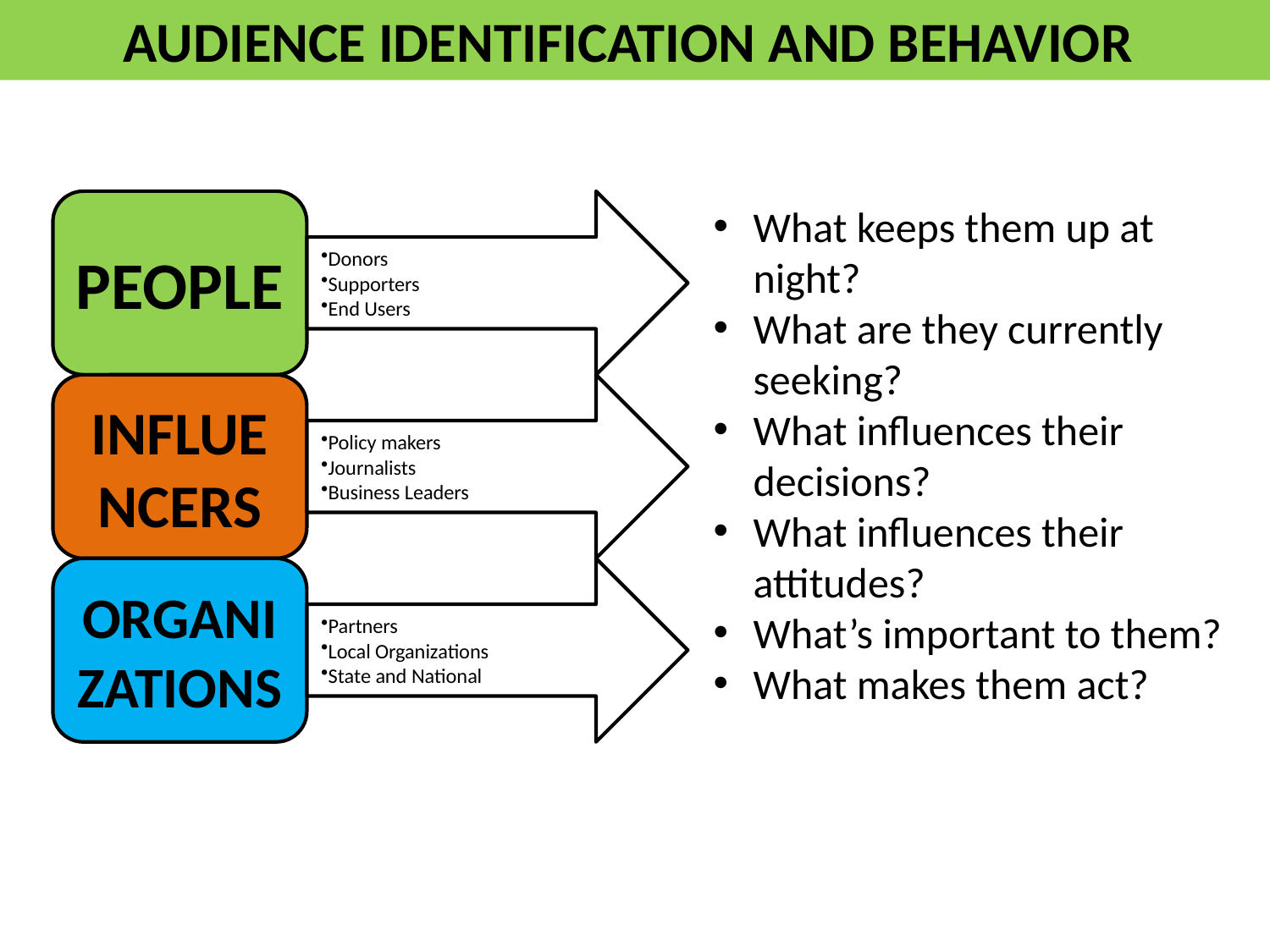

AUDIENCE IDENTIFICATION AND BEHAVIOR
PEOPLE
Donors
INFLUENCERS
Policy makers
Journalists
Business Leaders
ORGANIZATIONS
Partners
Local Organizations
Supporters
End Users
State and National
What keeps them up at night?
What are they currently seeking?
What influences their decisions?
What influences their attitudes?
What’s important to them?
What makes them act?